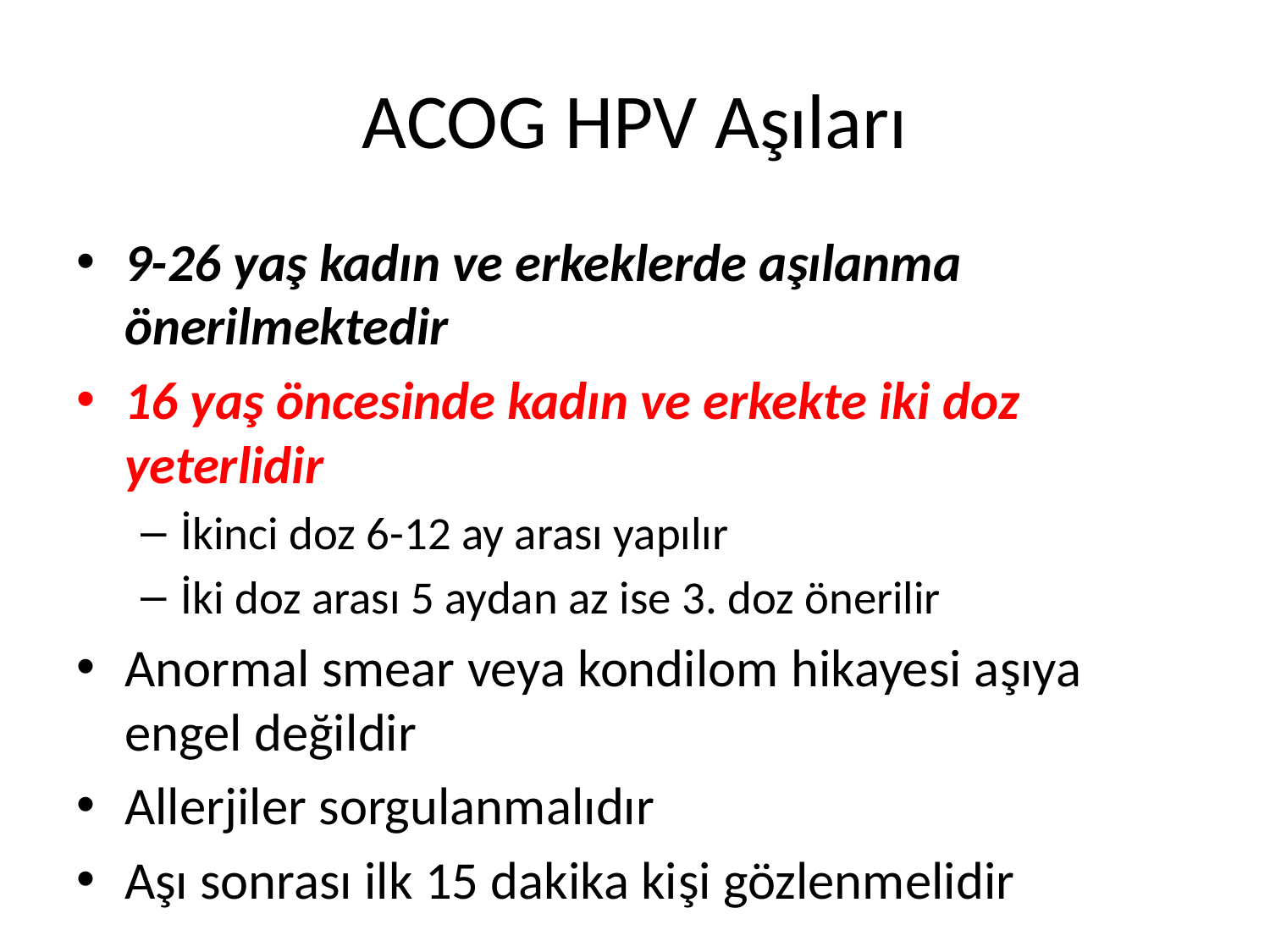

# ACOG HPV Aşıları
9-26 yaş kadın ve erkeklerde aşılanma önerilmektedir
16 yaş öncesinde kadın ve erkekte iki doz yeterlidir
İkinci doz 6-12 ay arası yapılır
İki doz arası 5 aydan az ise 3. doz önerilir
Anormal smear veya kondilom hikayesi aşıya engel değildir
Allerjiler sorgulanmalıdır
Aşı sonrası ilk 15 dakika kişi gözlenmelidir